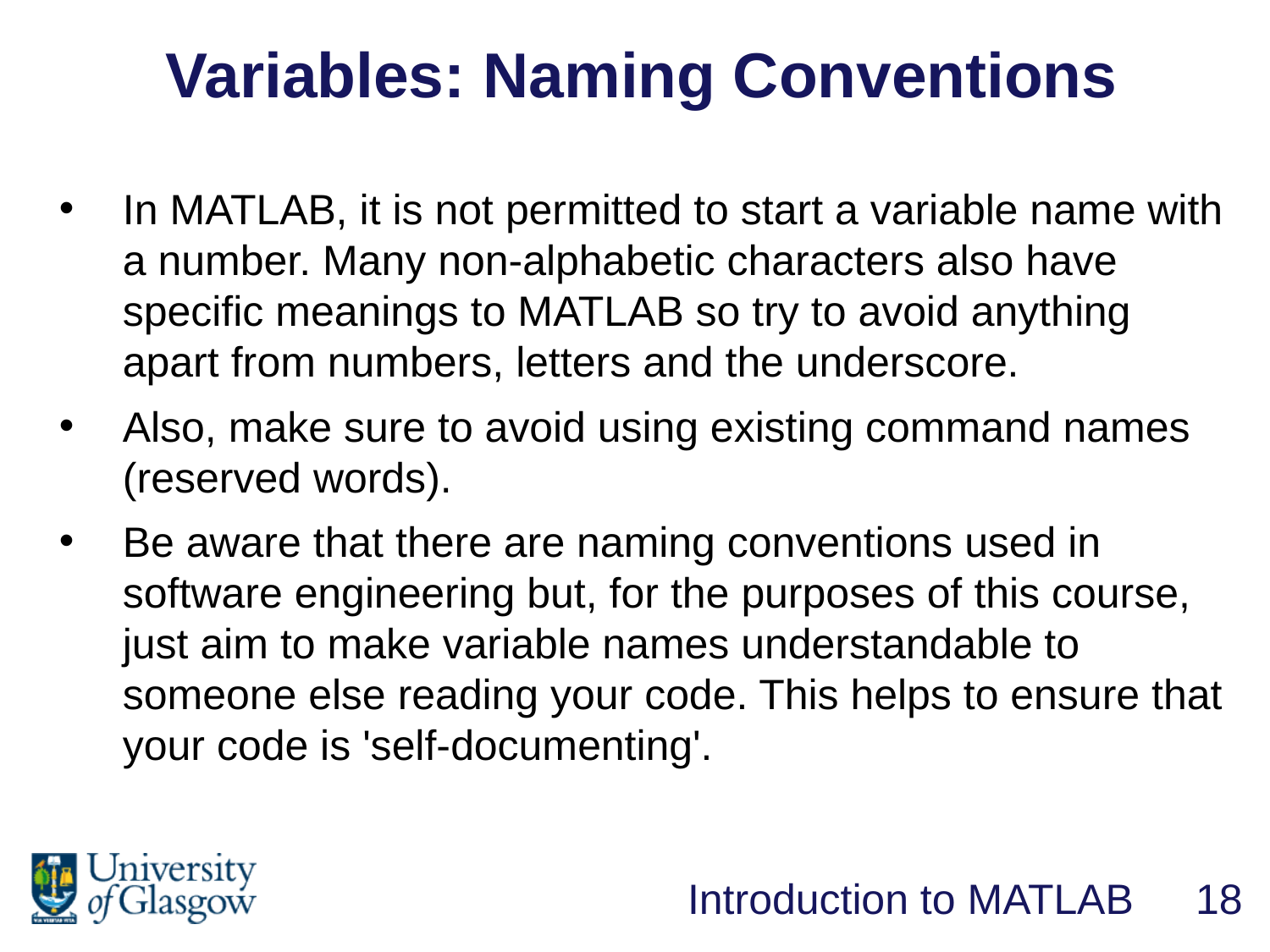

Variables: Naming Conventions
In MATLAB, it is not permitted to start a variable name with a number. Many non-alphabetic characters also have specific meanings to MATLAB so try to avoid anything apart from numbers, letters and the underscore.
Also, make sure to avoid using existing command names (reserved words).
Be aware that there are naming conventions used in software engineering but, for the purposes of this course, just aim to make variable names understandable to someone else reading your code. This helps to ensure that your code is 'self-documenting'.